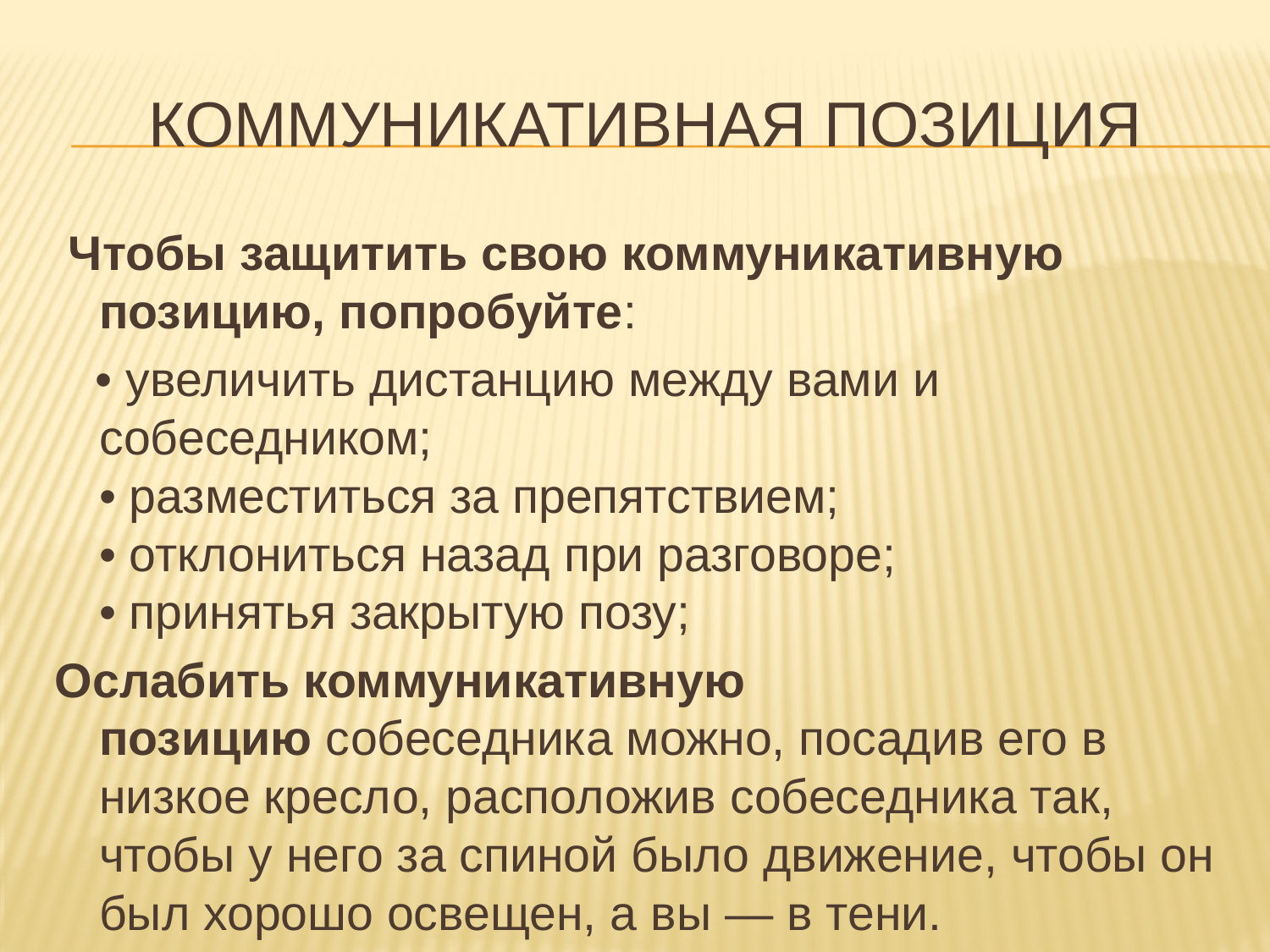

# Коммуникативная позиция
 Чтобы защитить свою коммуникативную позицию, попробуйте:
   • увеличить дистанцию между вами и собеседником;
• разместиться за препятствием;
• отклониться назад при разговоре;
• принятья закрытую позу;
Ослабить коммуникативную позицию собеседника можно, посадив его в низкое кресло, расположив собеседника так, чтобы у него за спиной было движение, чтобы он был хорошо освещен, а вы — в тени.